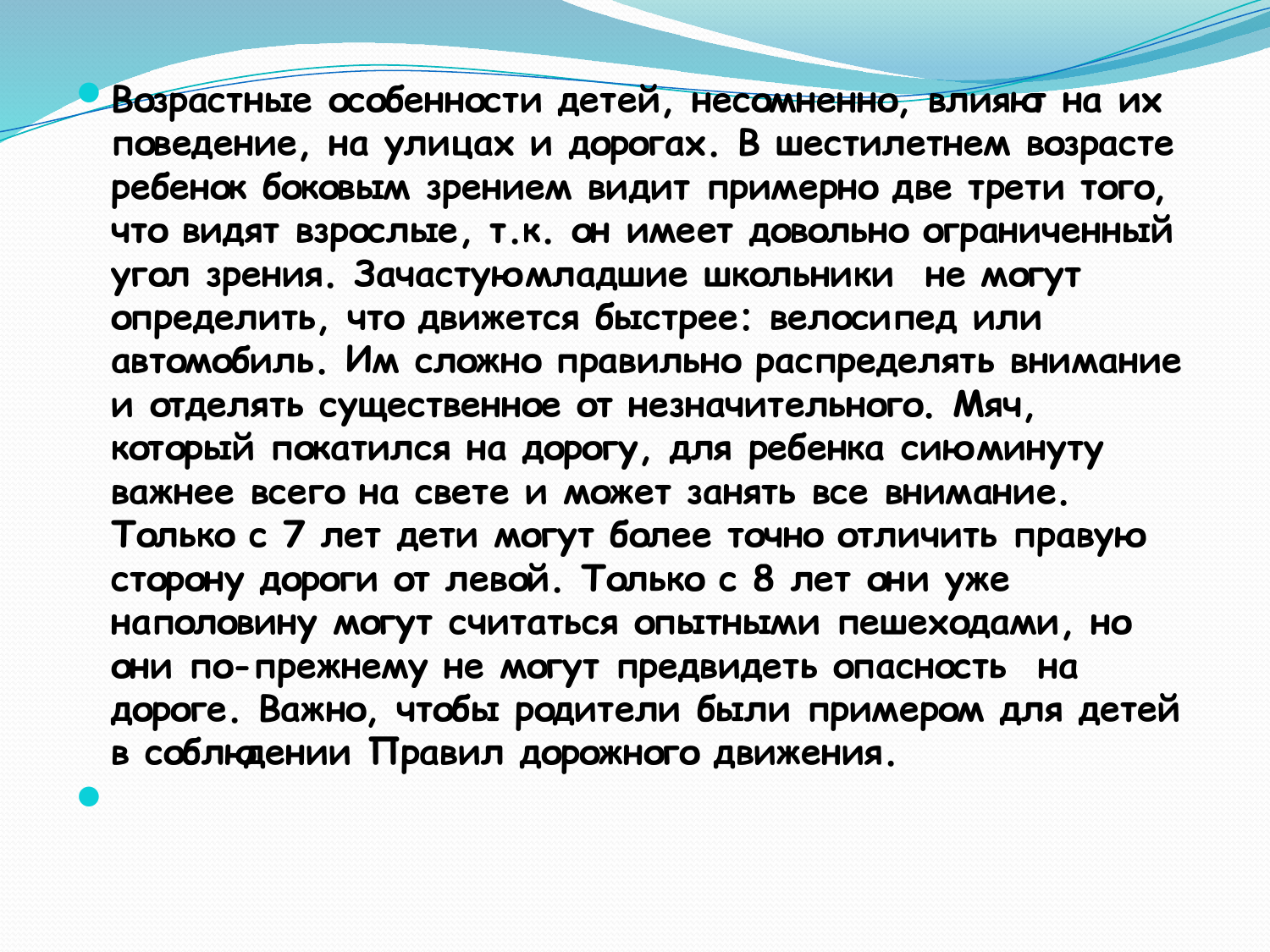

Возрастные особенности детей, несомненно, влияют на их поведение, на улицах и дорогах. В шестилетнем возрасте ребенок боковым зрением видит примерно две трети того, что видят взрослые, т.к. он имеет довольно ограниченный угол зрения. Зачастую младшие школьники  не могут определить, что движется быстрее: велосипед или автомобиль. Им сложно правильно распределять внимание и отделять существенное от незначительного. Мяч, который покатился на дорогу, для ребенка сию минуту важнее всего на свете и может занять все внимание. Только с 7 лет дети могут более точно отличить правую сторону дороги от левой. Только с 8 лет они уже наполовину могут считаться опытными пешеходами, но они по-прежнему не могут предвидеть опасность  на дороге. Важно, чтобы родители были примером для детей в соблюдении Правил дорожного движения.